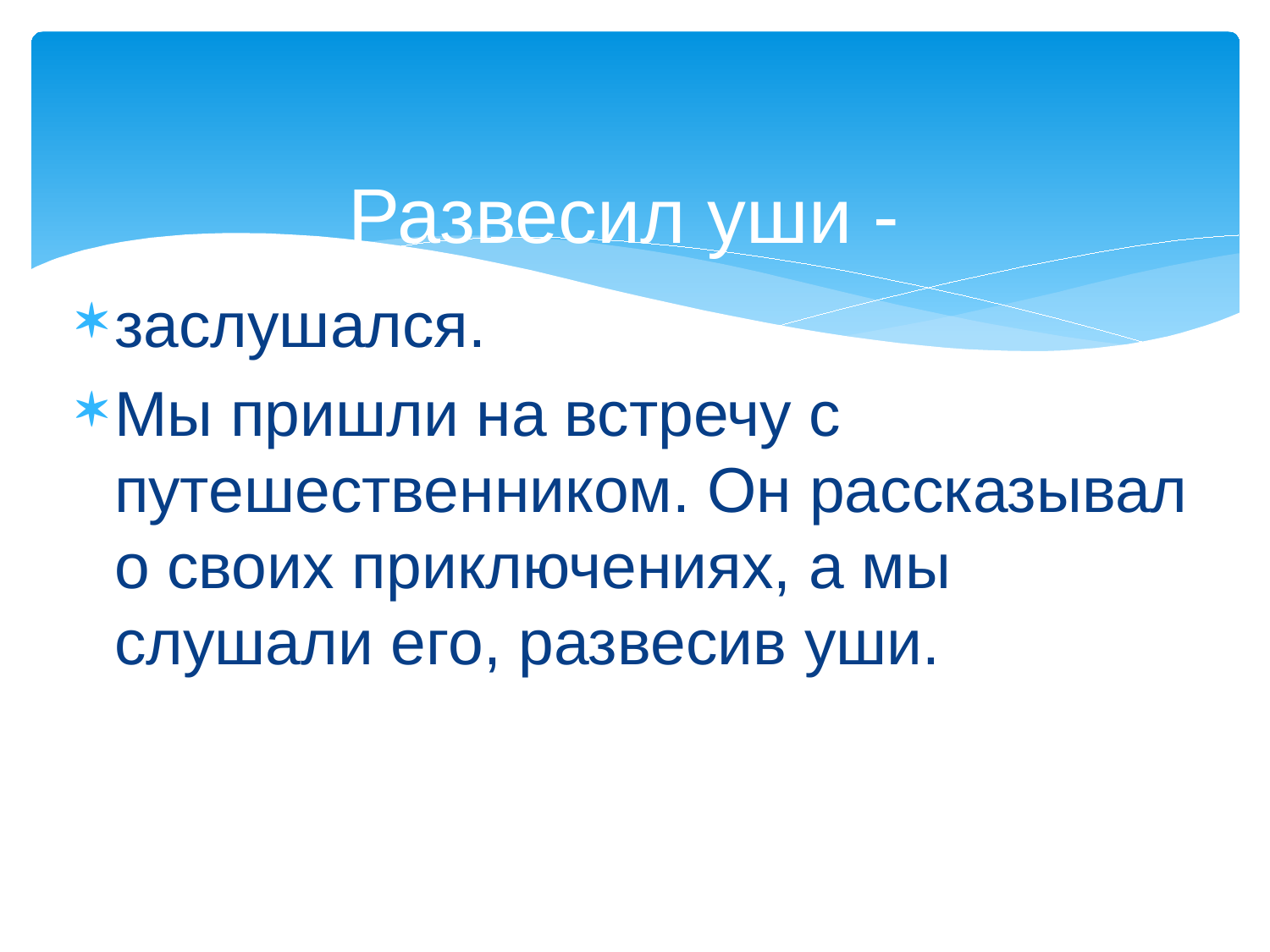

# Развесил уши -
заслушался.
Мы пришли на встречу с путешественником. Он рассказывал о своих приключениях, а мы слушали его, развесив уши.